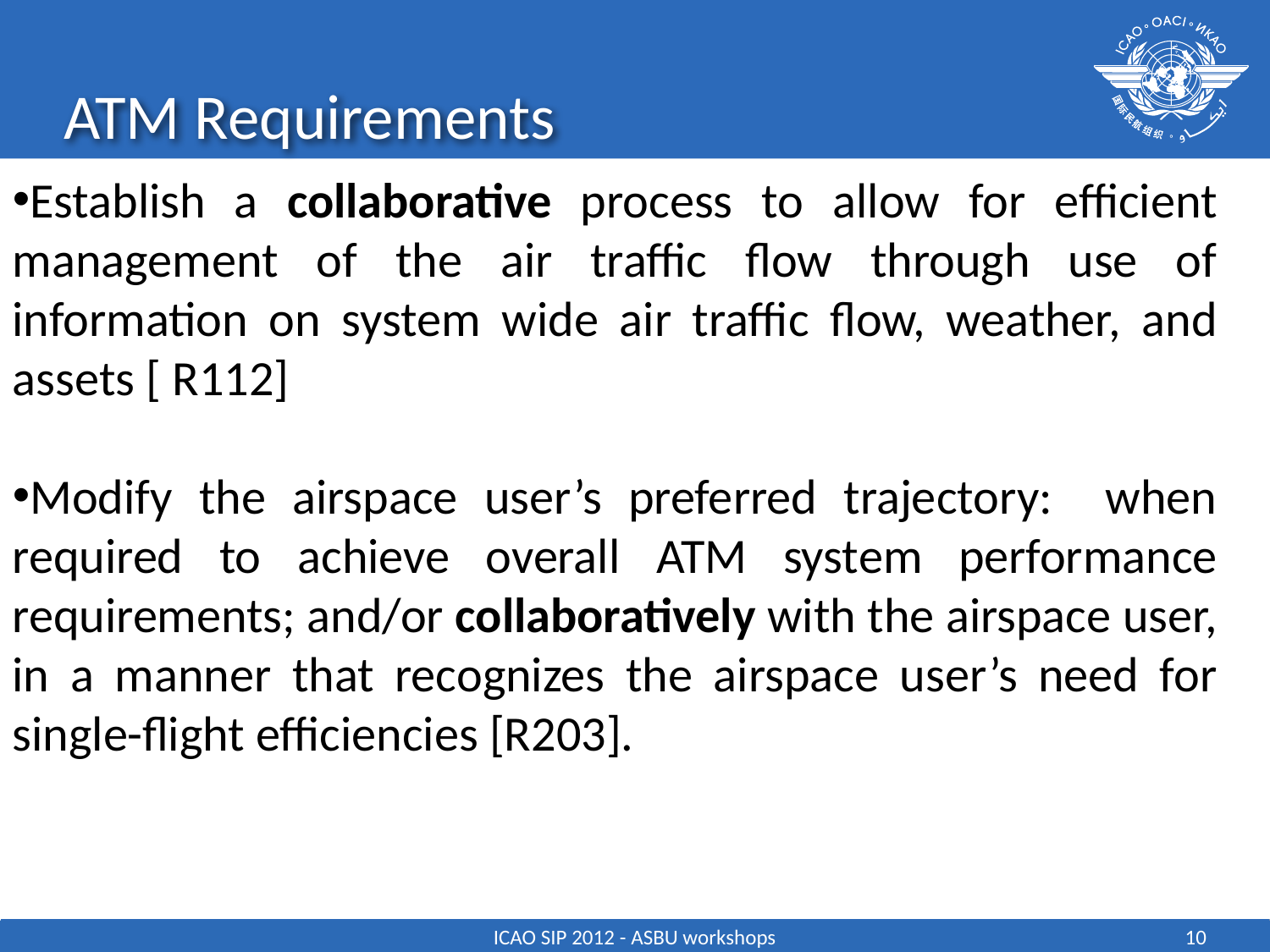

# ATM Requirements
Establish a collaborative process to allow for efficient management of the air traffic flow through use of information on system wide air traffic flow, weather, and assets [ R112]

Modify the airspace user’s preferred trajectory:  when required to achieve overall ATM system performance requirements; and/or collaboratively with the airspace user, in a manner that recognizes the airspace user’s need for single-flight efficiencies [R203].

ICAO SIP 2012 - ASBU workshops
10